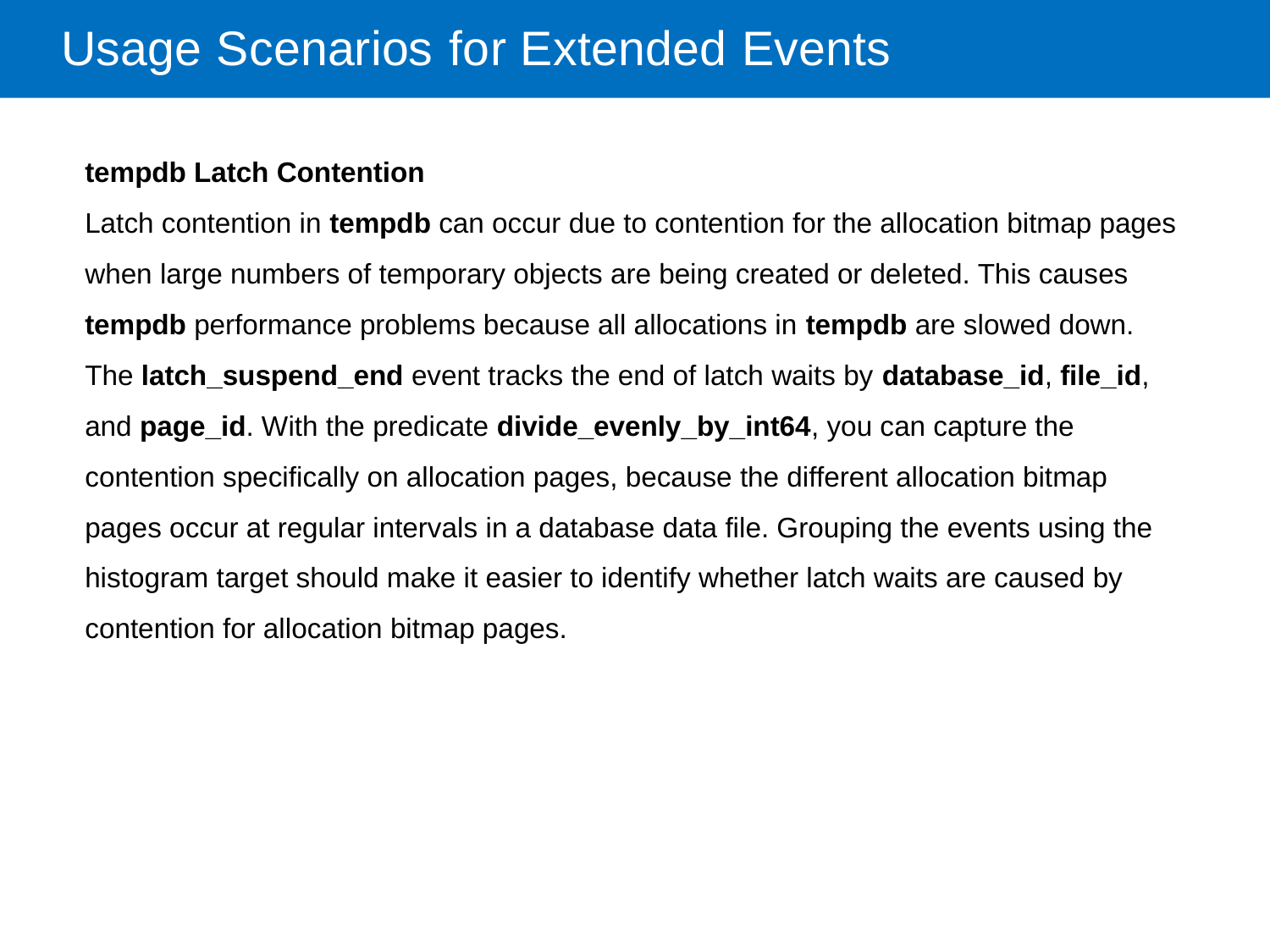

# Usage Scenarios for Extended Events
tempdb Latch Contention
Latch contention in tempdb can occur due to contention for the allocation bitmap pages when large numbers of temporary objects are being created or deleted. This causes tempdb performance problems because all allocations in tempdb are slowed down.
The latch_suspend_end event tracks the end of latch waits by database_id, file_id, and page_id. With the predicate divide_evenly_by_int64, you can capture the contention specifically on allocation pages, because the different allocation bitmap pages occur at regular intervals in a database data file. Grouping the events using the histogram target should make it easier to identify whether latch waits are caused by contention for allocation bitmap pages.